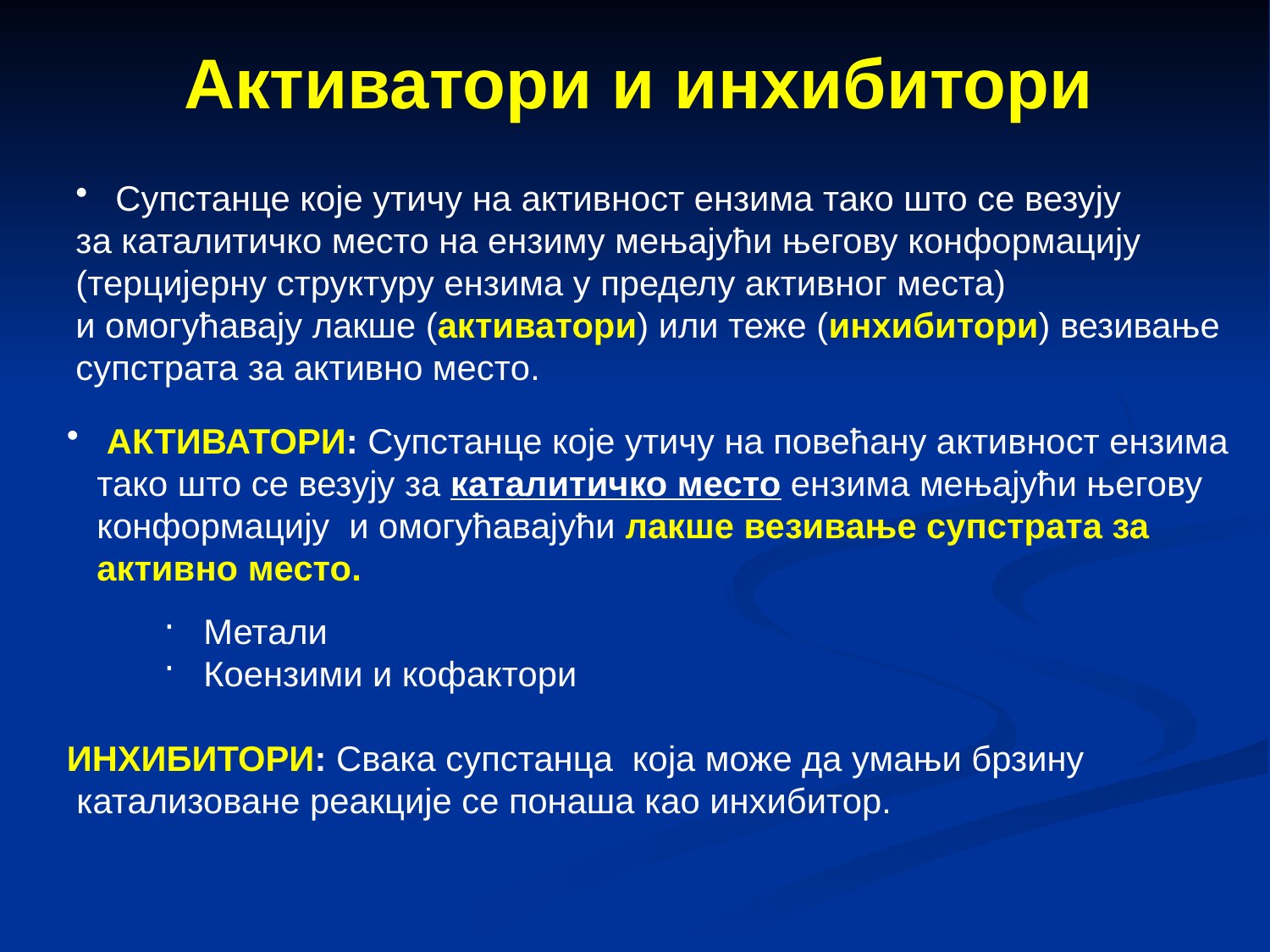

Активатори и инхибитори
 Супстанце које утичу на активност ензима тако што се везују
за каталитичко место на ензиму мењајући његову конформацију
(терцијерну структуру ензима у пределу активног места)
и омогућавају лакше (активатори) или теже (инхибитори) везивање
супстрата за активно место.
 АКТИВАТОРИ: Супстанце које утичу на повећану активност ензима тако што се везују за каталитичко место ензима мењајући његову конформацију  и омогућавајући лакше везивање супстрата за активно место.

 Метали
 Коензими и кофактори

ИНХИБИТОРИ: Свака супстанца  која може да умањи брзину
 катализоване реакције се понаша као инхибитор.